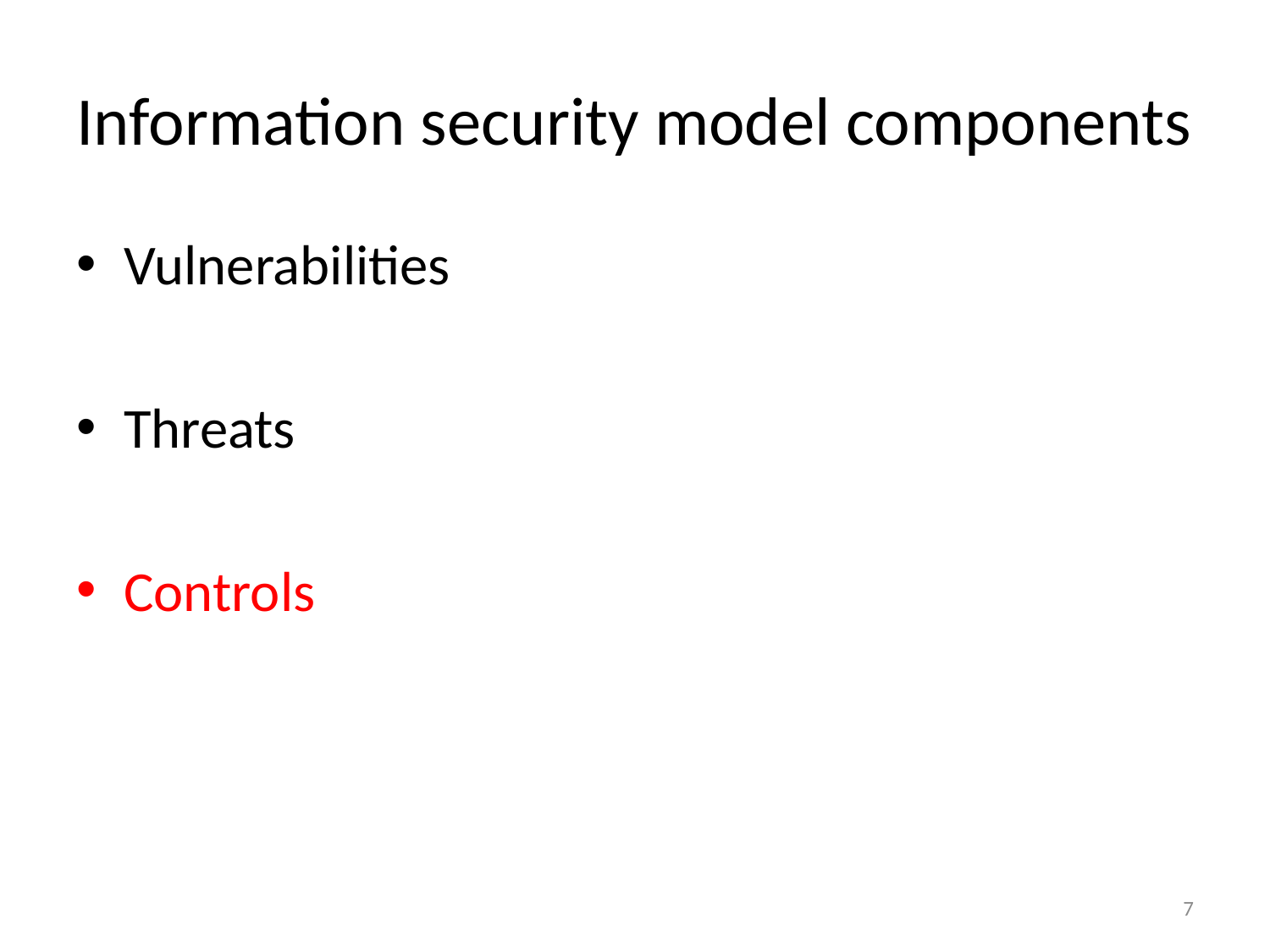

# Information security model components
Vulnerabilities

Threats

Controls

7